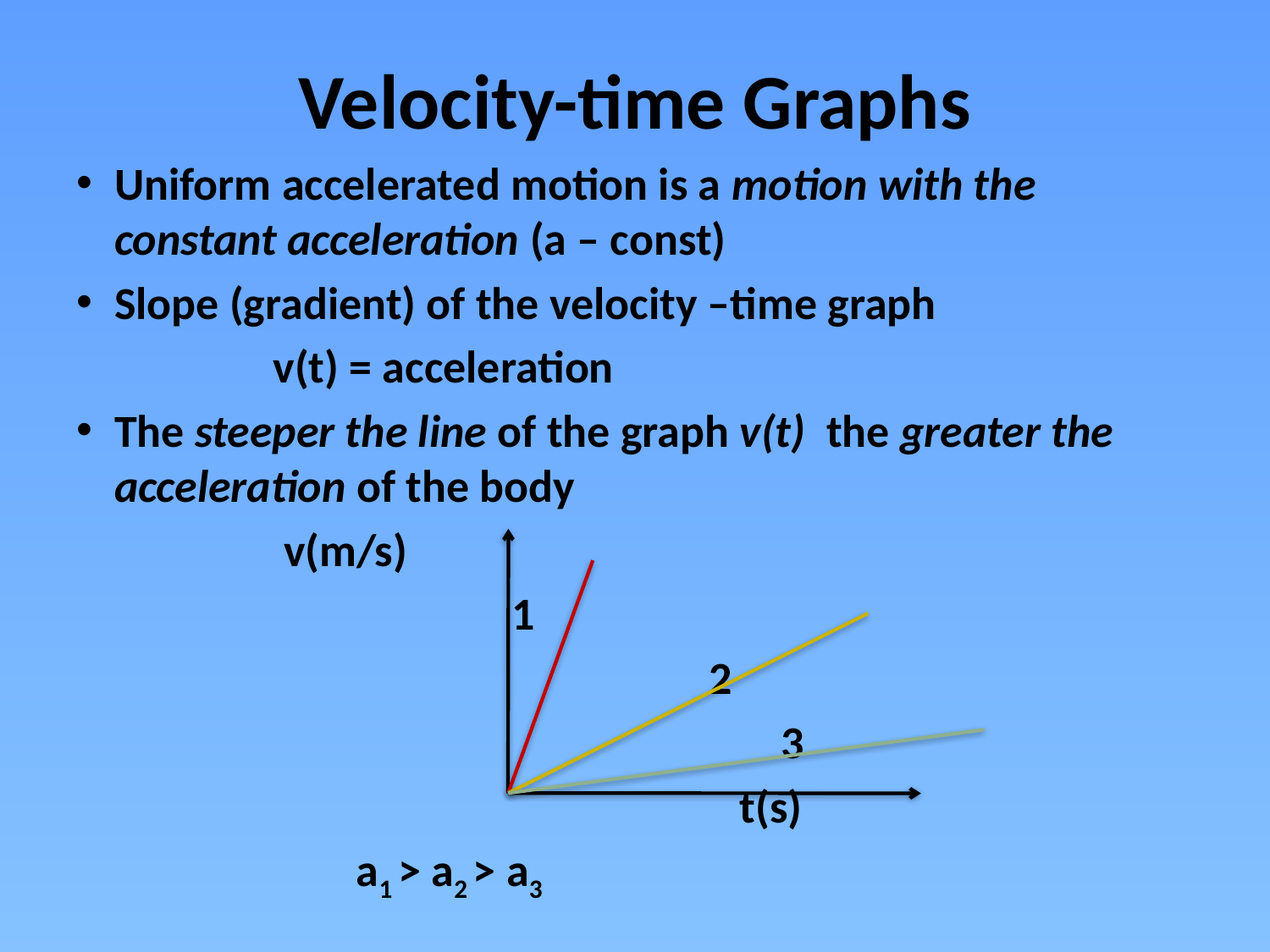

# Velocity-time Graphs
Uniform accelerated motion is a motion with the constant acceleration (a – const)
Slope (gradient) of the velocity –time graph
                   v(t) = acceleration
The steeper the line of the graph v(t)  the greater the acceleration of the body
                    v(m/s)
                                          1
                                                             2
                                                                    3
                                                                t(s)
                           a1 > a2 > a3